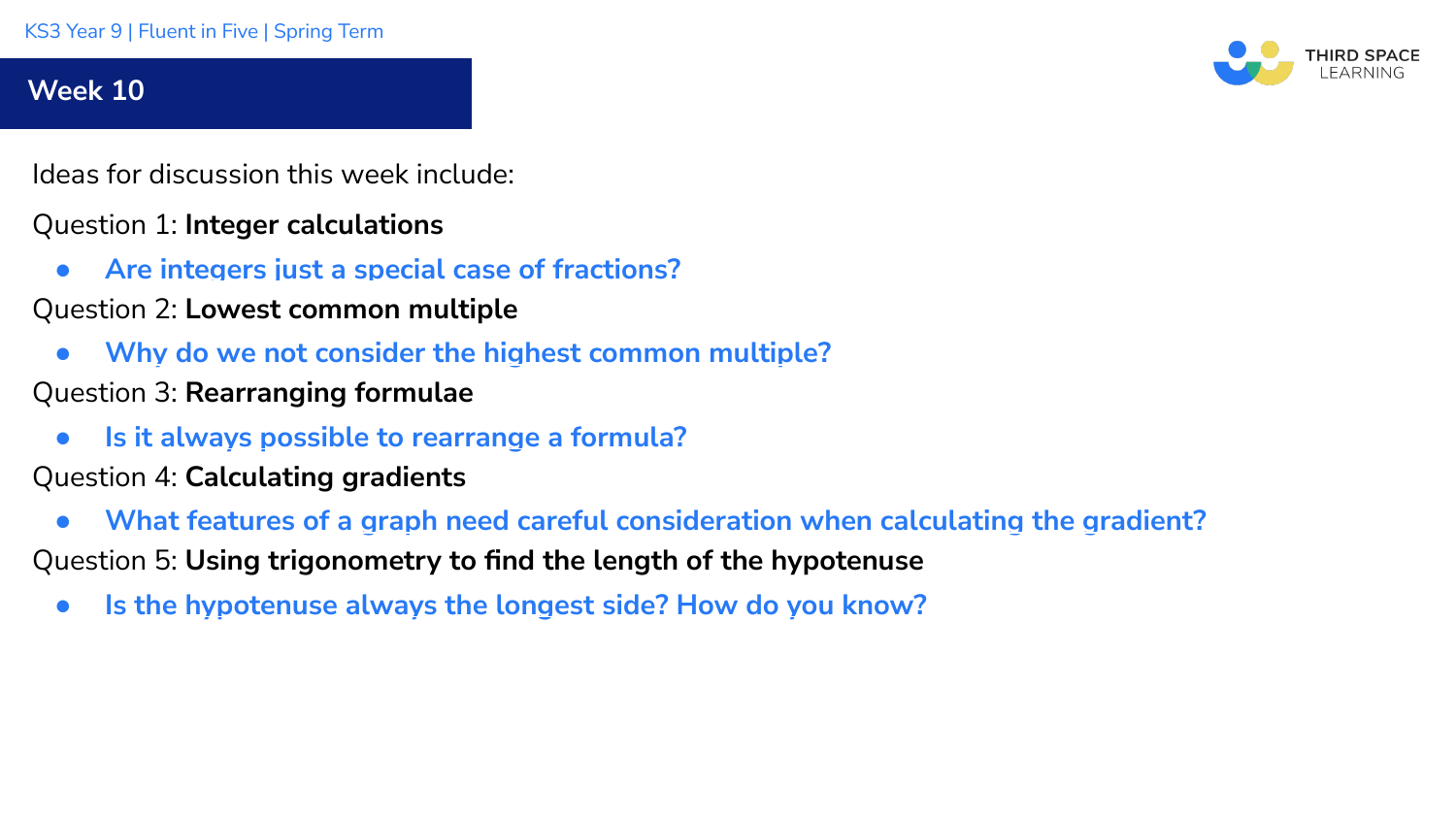

Week 10
| Ideas for discussion this week include: |
| --- |
| Question 1: Integer calculations Are integers just a special case of fractions? |
| Question 2: Lowest common multiple Why do we not consider the highest common multiple? |
| Question 3: Rearranging formulae Is it always possible to rearrange a formula? |
| Question 4: Calculating gradients What features of a graph need careful consideration when calculating the gradient? |
| Question 5: Using trigonometry to find the length of the hypotenuse Is the hypotenuse always the longest side? How do you know? |